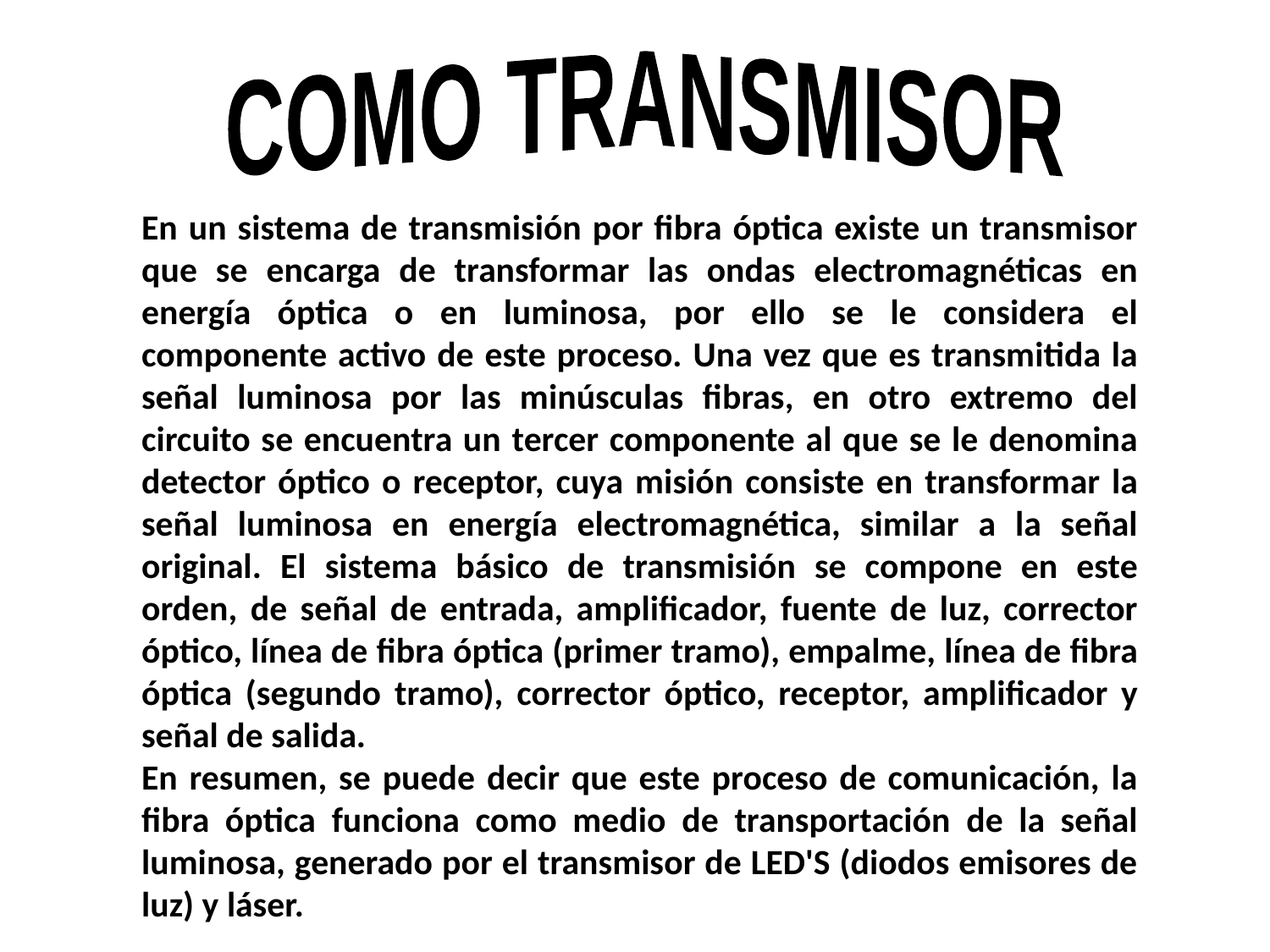

COMO TRANSMISOR
En un sistema de transmisión por fibra óptica existe un transmisor que se encarga de transformar las ondas electromagnéticas en energía óptica o en luminosa, por ello se le considera el componente activo de este proceso. Una vez que es transmitida la señal luminosa por las minúsculas fibras, en otro extremo del circuito se encuentra un tercer componente al que se le denomina detector óptico o receptor, cuya misión consiste en transformar la señal luminosa en energía electromagnética, similar a la señal original. El sistema básico de transmisión se compone en este orden, de señal de entrada, amplificador, fuente de luz, corrector óptico, línea de fibra óptica (primer tramo), empalme, línea de fibra óptica (segundo tramo), corrector óptico, receptor, amplificador y señal de salida.
En resumen, se puede decir que este proceso de comunicación, la fibra óptica funciona como medio de transportación de la señal luminosa, generado por el transmisor de LED'S (diodos emisores de luz) y láser.